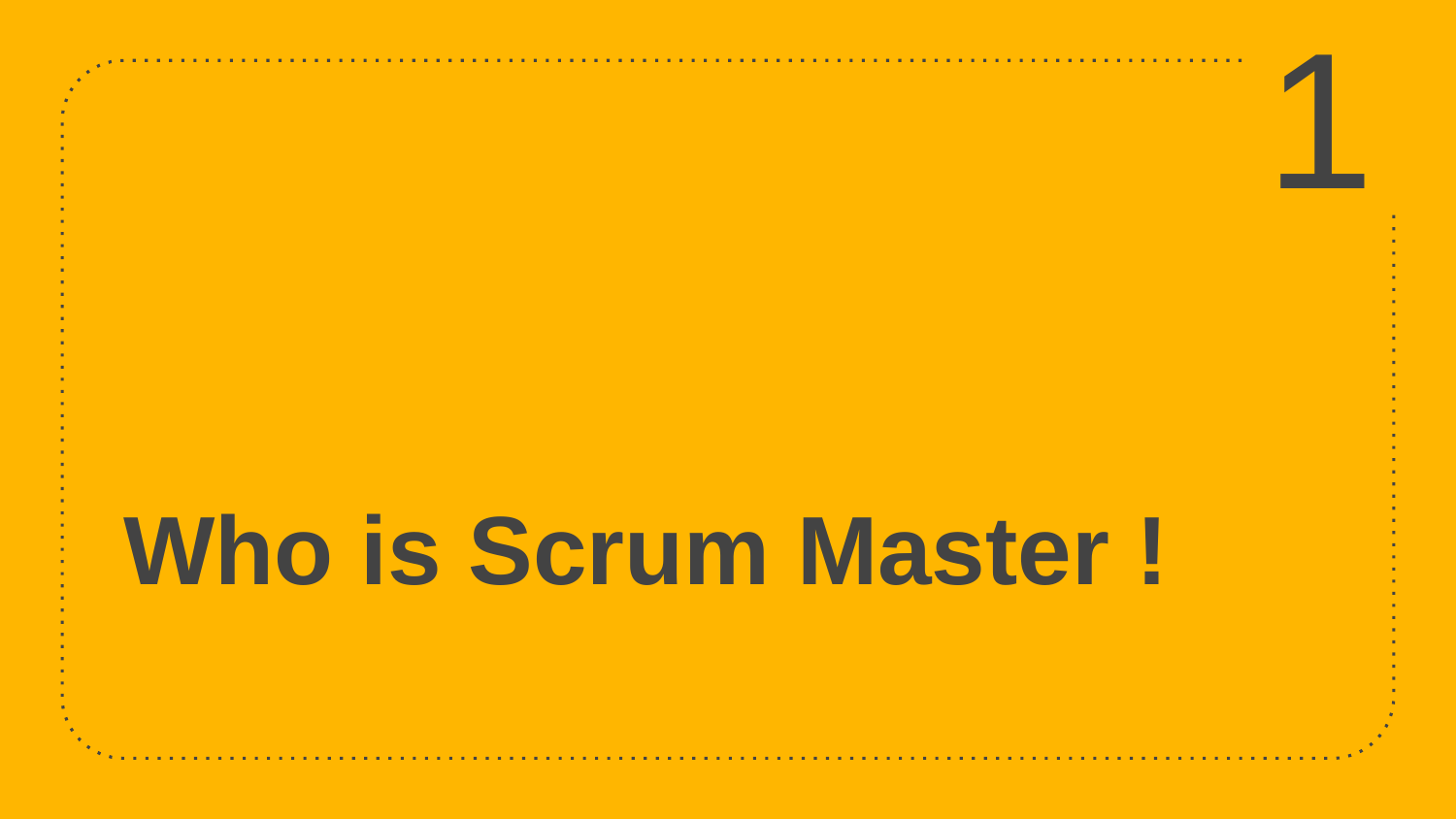

1
# Who is Scrum Master !